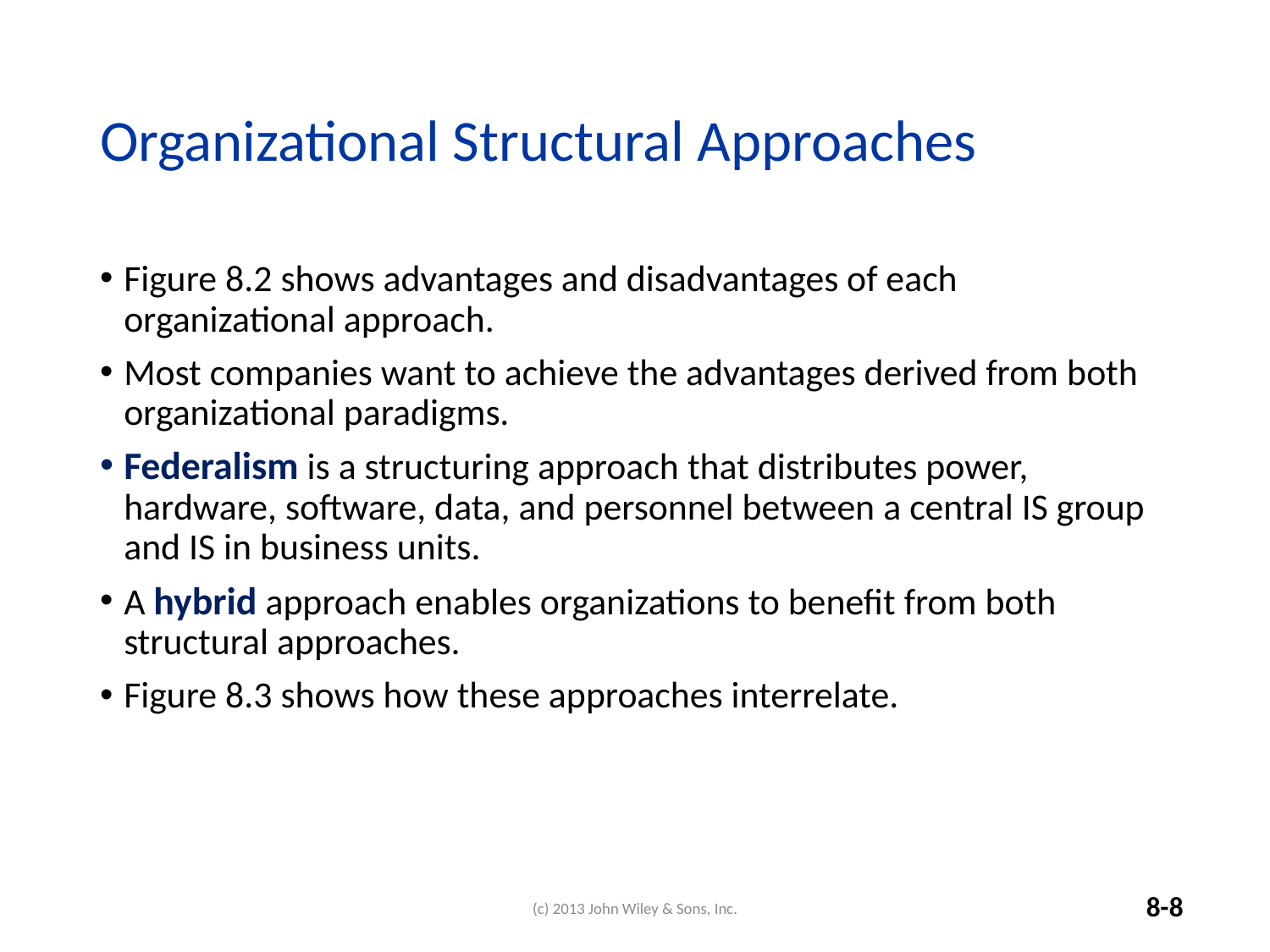

# Organizational Structural Approaches
Figure 8.2 shows advantages and disadvantages of each organizational approach.
Most companies want to achieve the advantages derived from both organizational paradigms.
Federalism is a structuring approach that distributes power, hardware, software, data, and personnel between a central IS group and IS in business units.
A hybrid approach enables organizations to benefit from both structural approaches.
Figure 8.3 shows how these approaches interrelate.

(c) 2013 John Wiley & Sons, Inc.